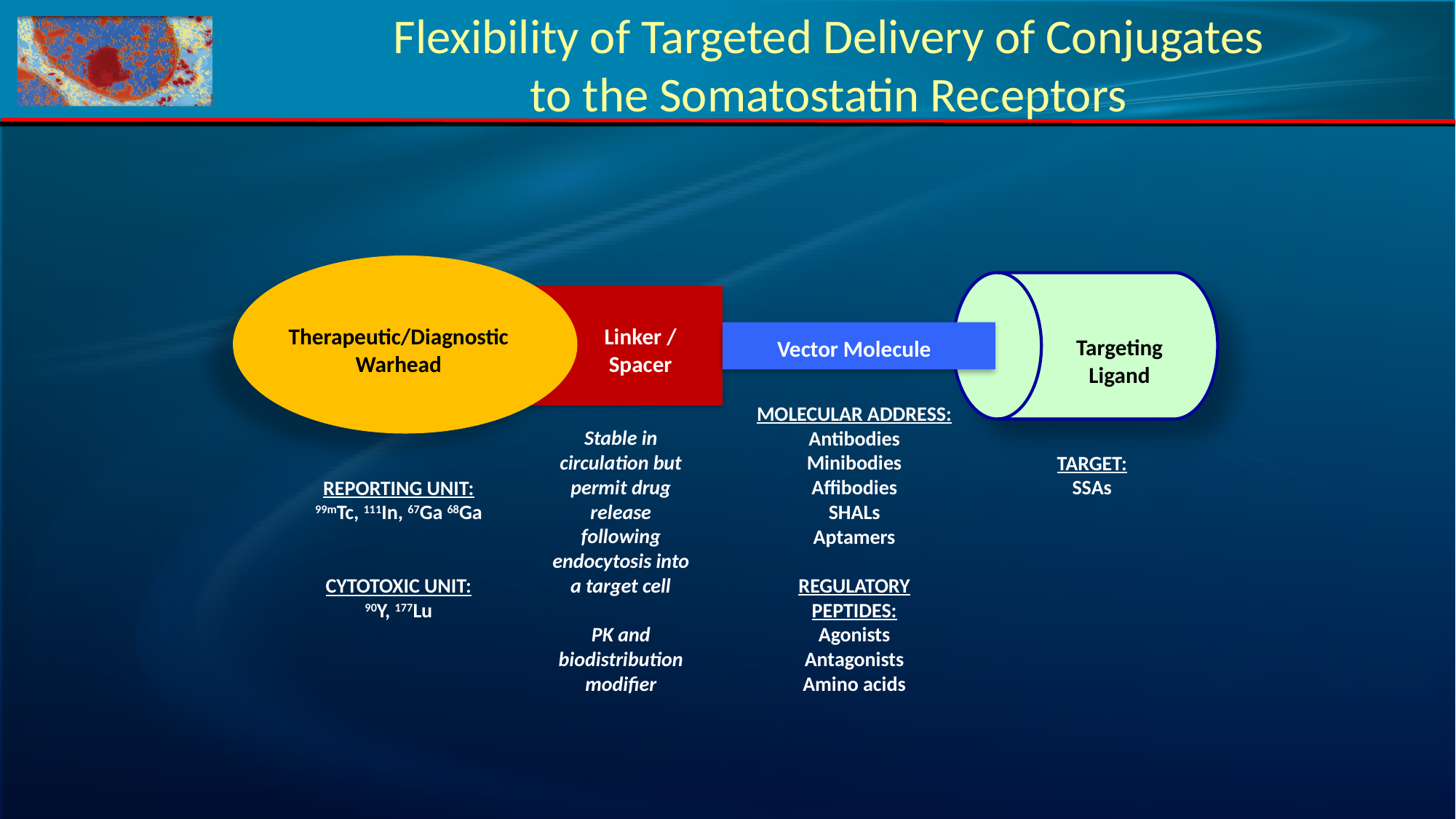

Flexibility of Targeted Delivery of Conjugates
to the Somatostatin Receptors

Therapeutic/Diagnostic Warhead
Linker / Spacer
Targeting Ligand
Vector Molecule
MOLECULAR ADDRESS:
Antibodies
Minibodies
Affibodies
SHALs
Aptamers

REGULATORY PEPTIDES:
Agonists
Antagonists
Amino acids
Stable in circulation but permit drug release following endocytosis into a target cell

PK and biodistribution modifier
TARGET:
SSAs

REPORTING UNIT:
99mTc, 111In, 67Ga 68Ga

CYTOTOXIC UNIT:
90Y, 177Lu